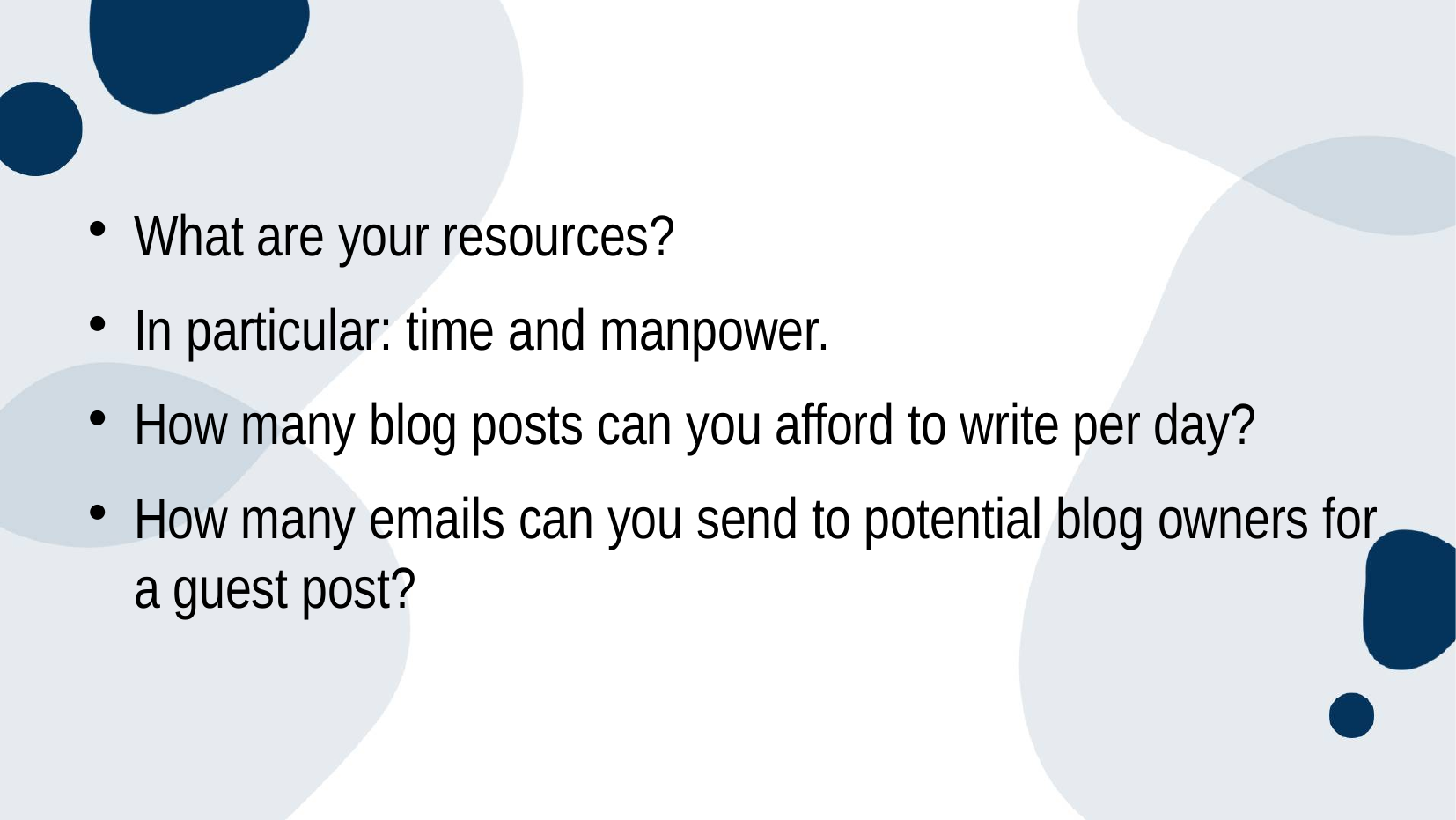

What are your resources?
In particular: time and manpower.
How many blog posts can you afford to write per day?
How many emails can you send to potential blog owners for a guest post?